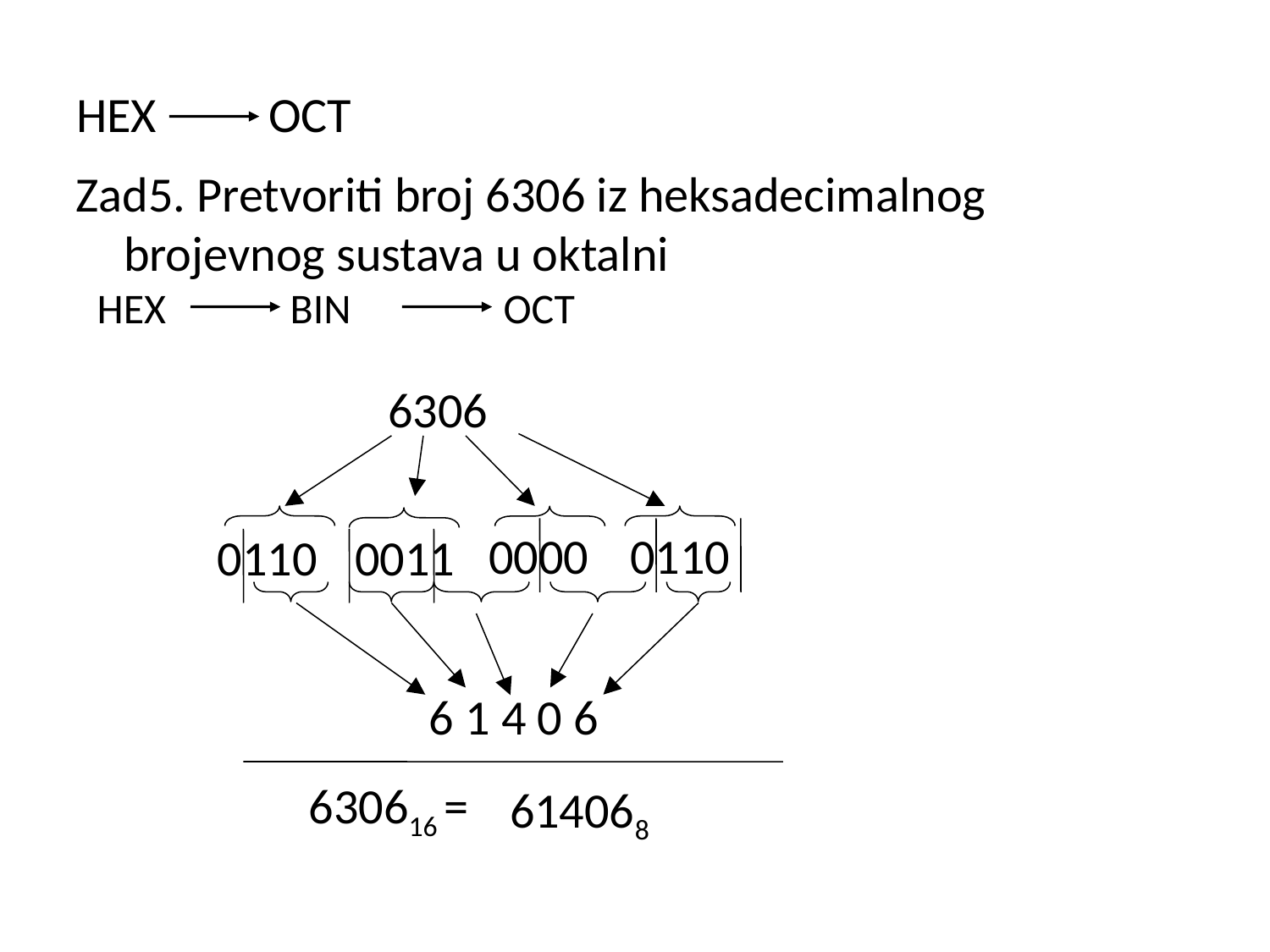

HEX          OCT

Zad5. Pretvoriti broj 6306 iz heksadecimalnog brojevnog sustava u oktalni
HEX             BIN                OCT

6306

0000

0110

0110
0011

6 1 4 0 6

630616 =
614068